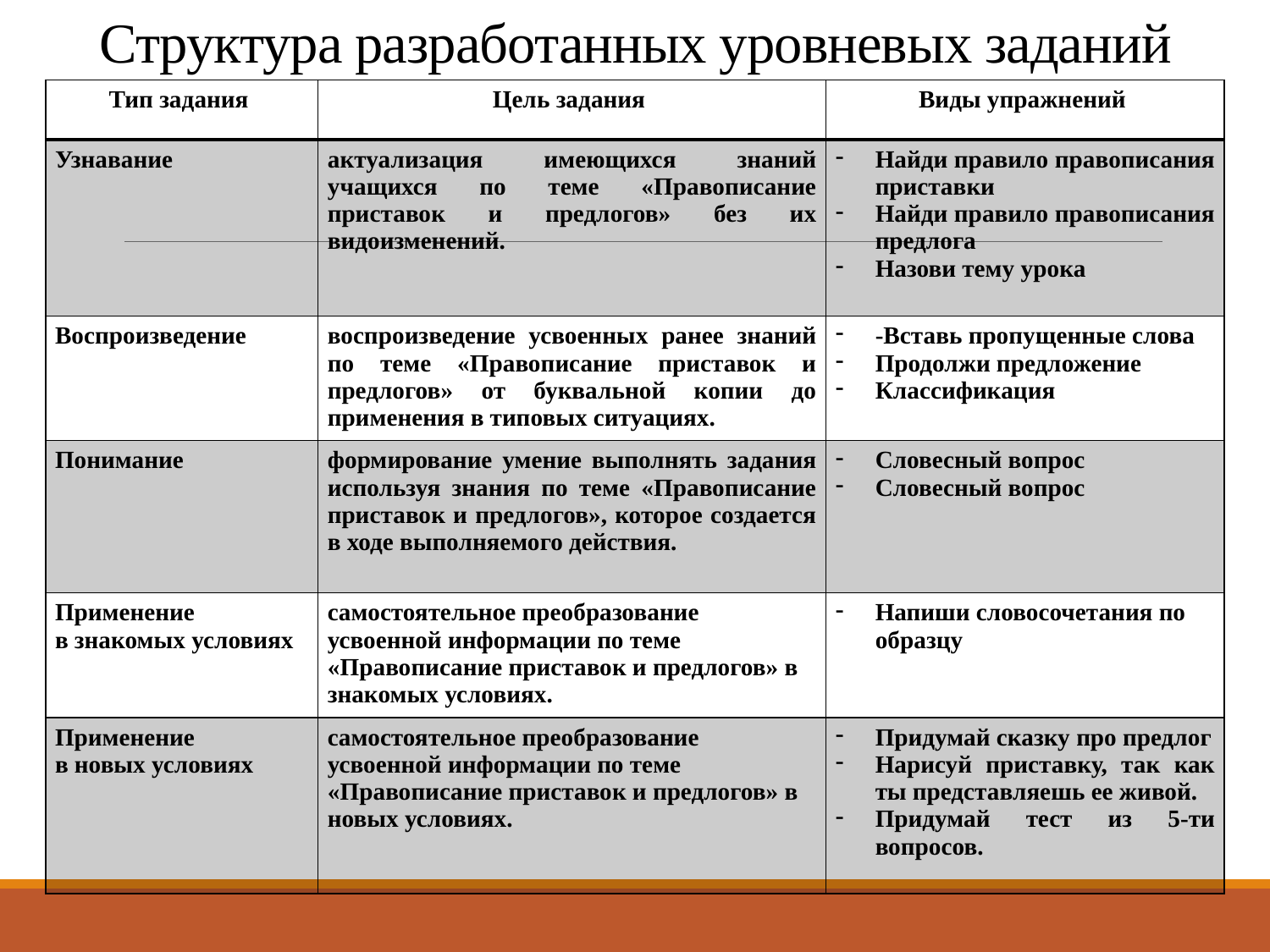

# Структура разработанных уровневых заданий
| Тип задания | Цель задания | Виды упражнений |
| --- | --- | --- |
| Узнавание | актуализация имеющихся знаний учащихся по теме «Правописание приставок и предлогов» без их видоизменений. | Найди правило правописания приставки Найди правило правописания предлога Назови тему урока |
| Воспроизведение | воспроизведение усвоенных ранее знаний по теме «Правописание приставок и предлогов» от буквальной копии до применения в типовых ситуациях. | -Вставь пропущенные слова Продолжи предложение Классификация |
| Понимание | формирование умение выполнять задания используя знания по теме «Правописание приставок и предлогов», которое создается в ходе выполняемого действия. | Словесный вопрос Словесный вопрос |
| Применение в знакомых условиях | самостоятельное преобразование усвоенной информации по теме «Правописание приставок и предлогов» в знакомых условиях. | Напиши словосочетания по образцу |
| Применение в новых условиях | самостоятельное преобразование усвоенной информации по теме «Правописание приставок и предлогов» в новых условиях. | Придумай сказку про предлог Нарисуй приставку, так как ты представляешь ее живой. Придумай тест из 5-ти вопросов. |